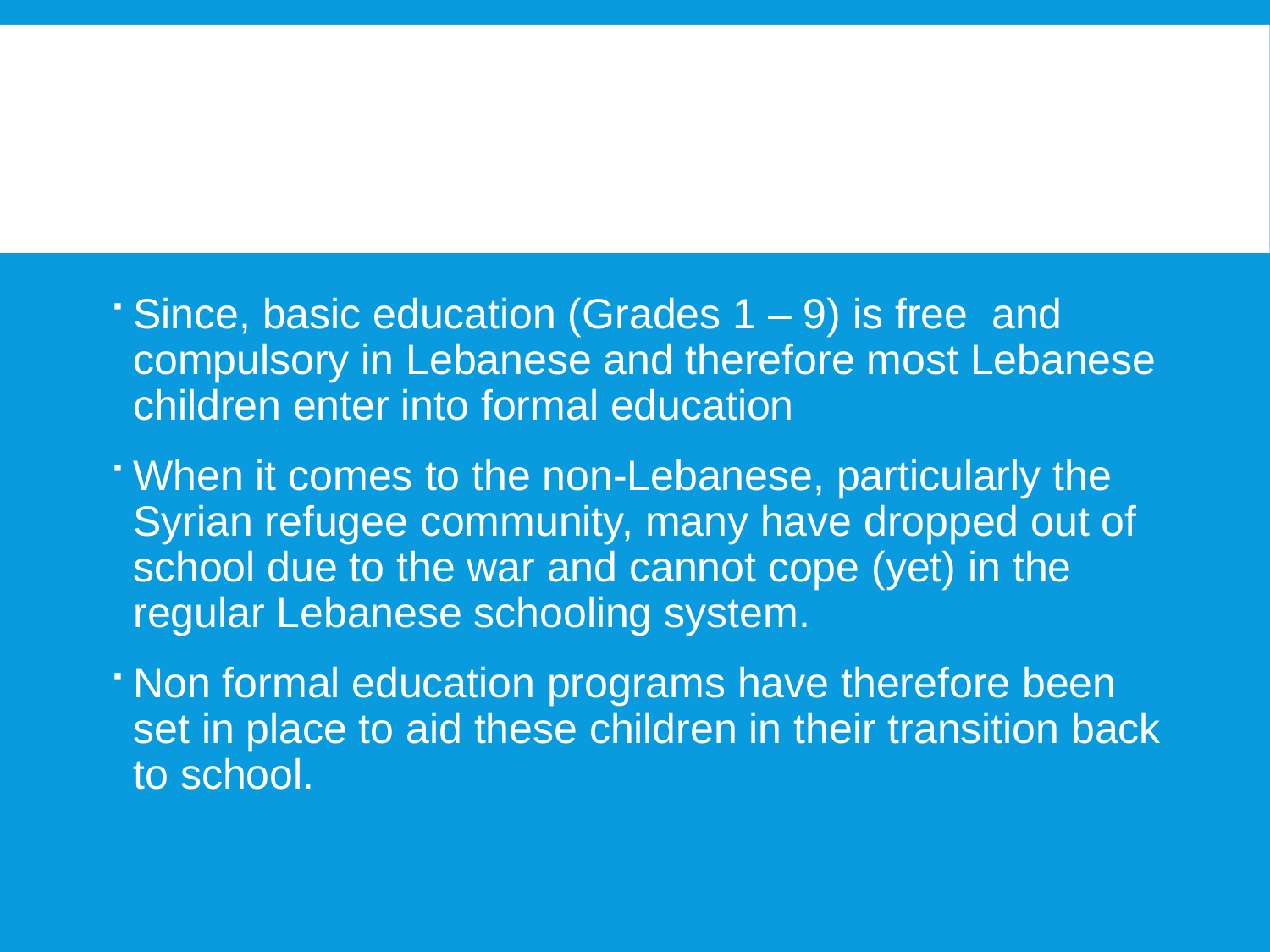

Since, basic education (Grades 1 – 9) is free  and compulsory in Lebanese and therefore most Lebanese children enter into formal education
When it comes to the non-Lebanese, particularly the Syrian refugee community, many have dropped out of school due to the war and cannot cope (yet) in the regular Lebanese schooling system.
Non formal education programs have therefore been set in place to aid these children in their transition back to school.